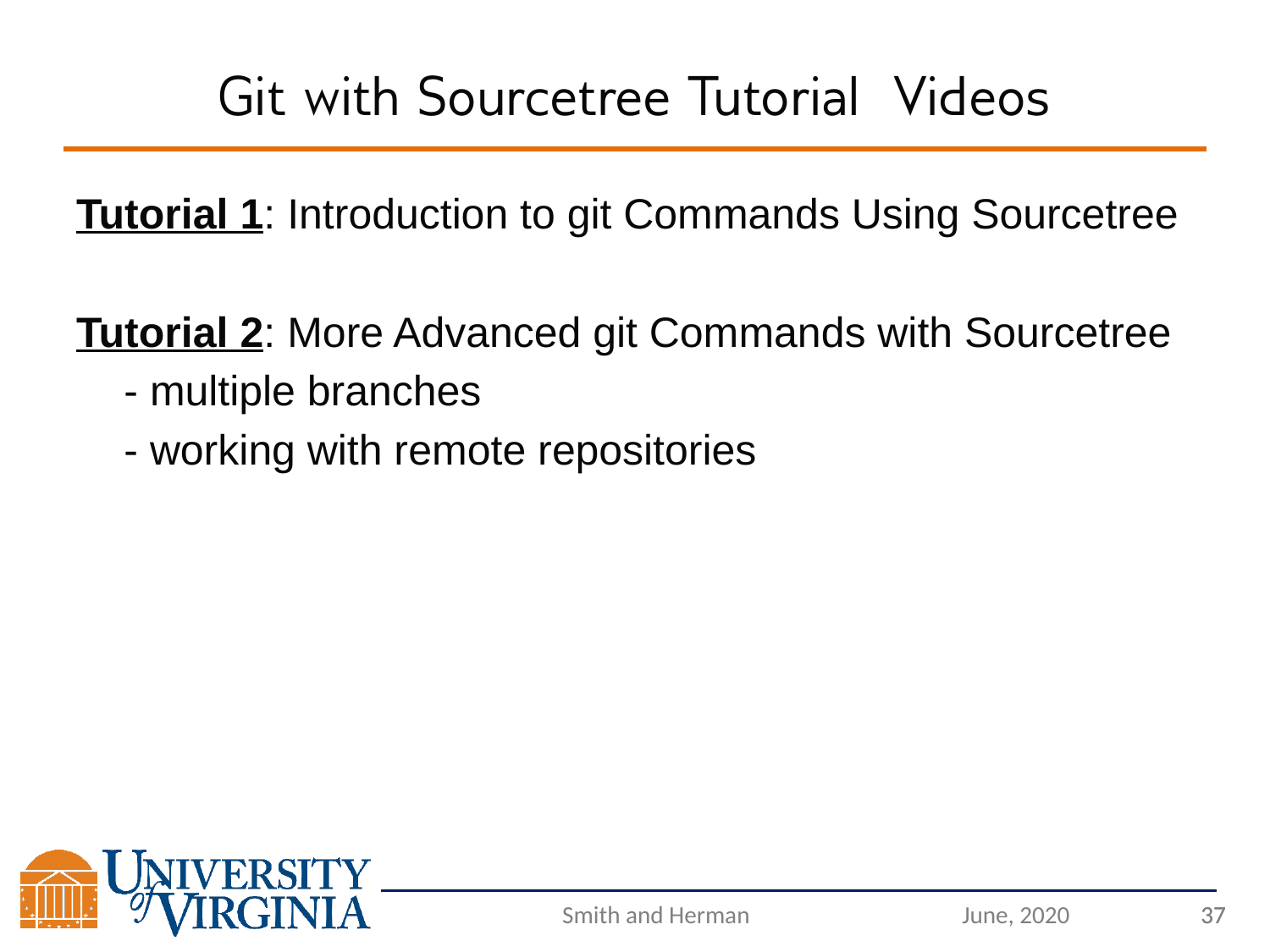

# Git with Sourcetree Tutorial  Videos
Tutorial 1: Introduction to git Commands Using Sourcetree

Tutorial 2: More Advanced git Commands with Sourcetree
	- multiple branches
	- working with remote repositories